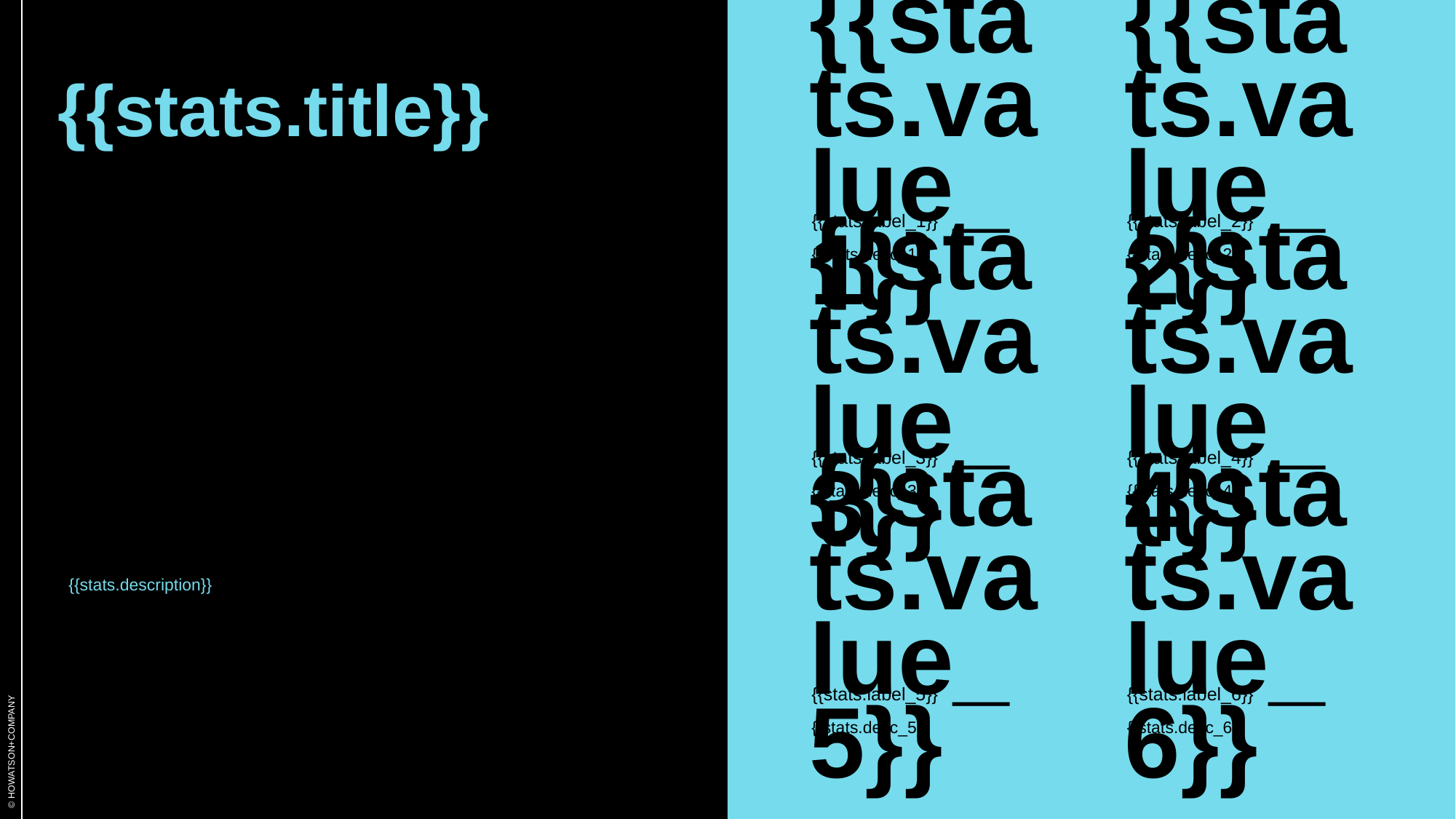

© HOWATSON+COMPANY

{{stats.title}}
{{stats.value_1}}
{{stats.label_1}}
{{stats.desc_1}}
{{stats.value_2}}
{{stats.label_2}}
{{stats.desc_2}}

{{stats.value_3}}
{{stats.label_3}}
{{stats.desc_3}}
{{stats.value_4}}
{{stats.label_4}}
{{stats.desc_4}}
{{stats.description}}
{{stats.value_5}}
{{stats.label_5}}
{{stats.desc_5}}
{{stats.value_6}}
{{stats.label_6}}
{{stats.desc_6}}